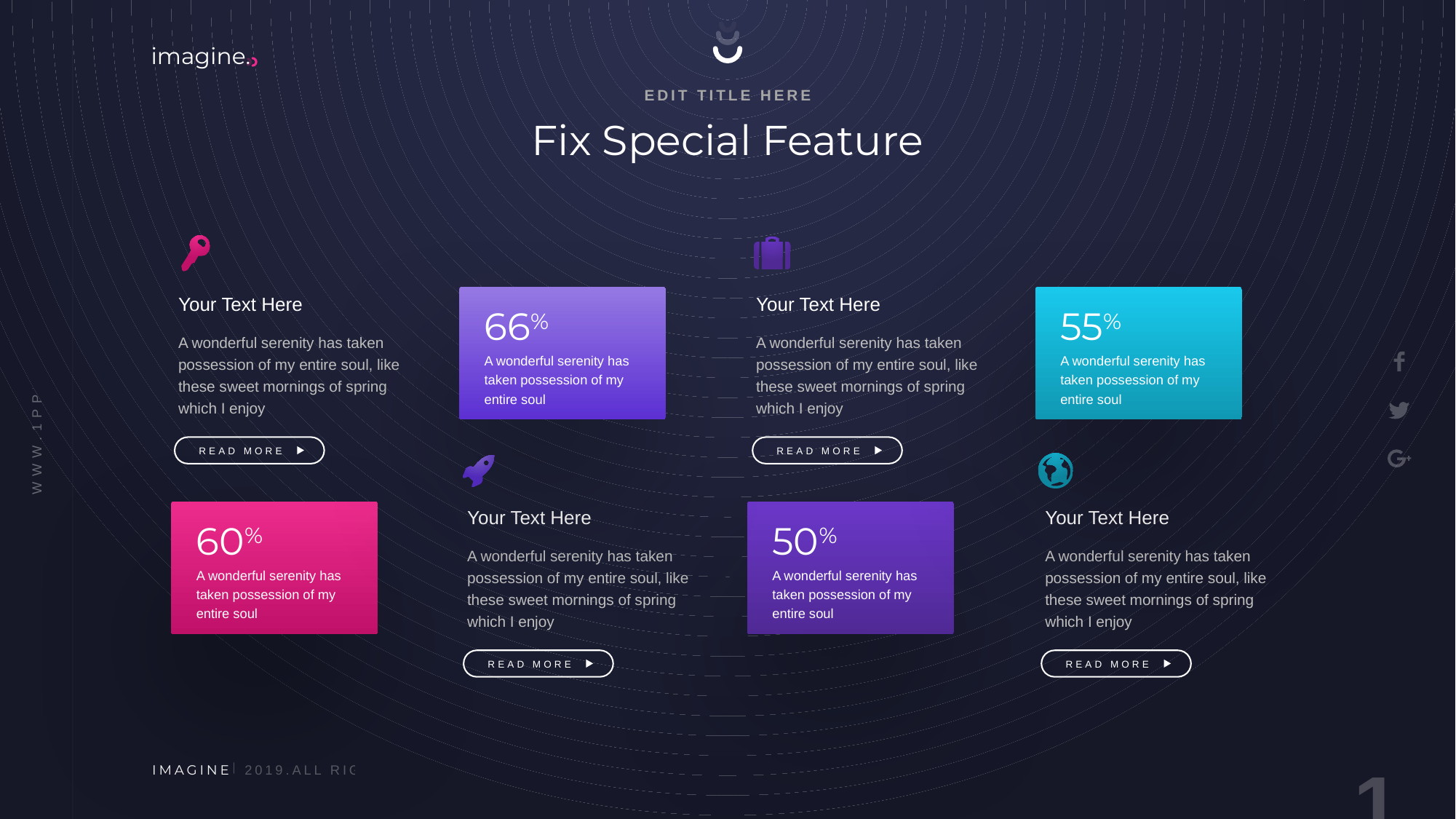

EDIT TITLE HERE
Fix Special Feature

66%
A wonderful serenity has taken possession of my entire soul

55%
A wonderful serenity has taken possession of my entire soul
Your Text Here
A wonderful serenity has taken possession of my entire soul, like these sweet mornings of spring which I enjoy
Your Text Here
A wonderful serenity has taken possession of my entire soul, like these sweet mornings of spring which I enjoy
READ MORE

READ MORE

Your Text Here
A wonderful serenity has taken possession of my entire soul, like these sweet mornings of spring which I enjoy
Your Text Here
A wonderful serenity has taken possession of my entire soul, like these sweet mornings of spring which I enjoy

60%
A wonderful serenity has taken possession of my entire soul

50%
A wonderful serenity has taken possession of my entire soul
READ MORE

READ MORE